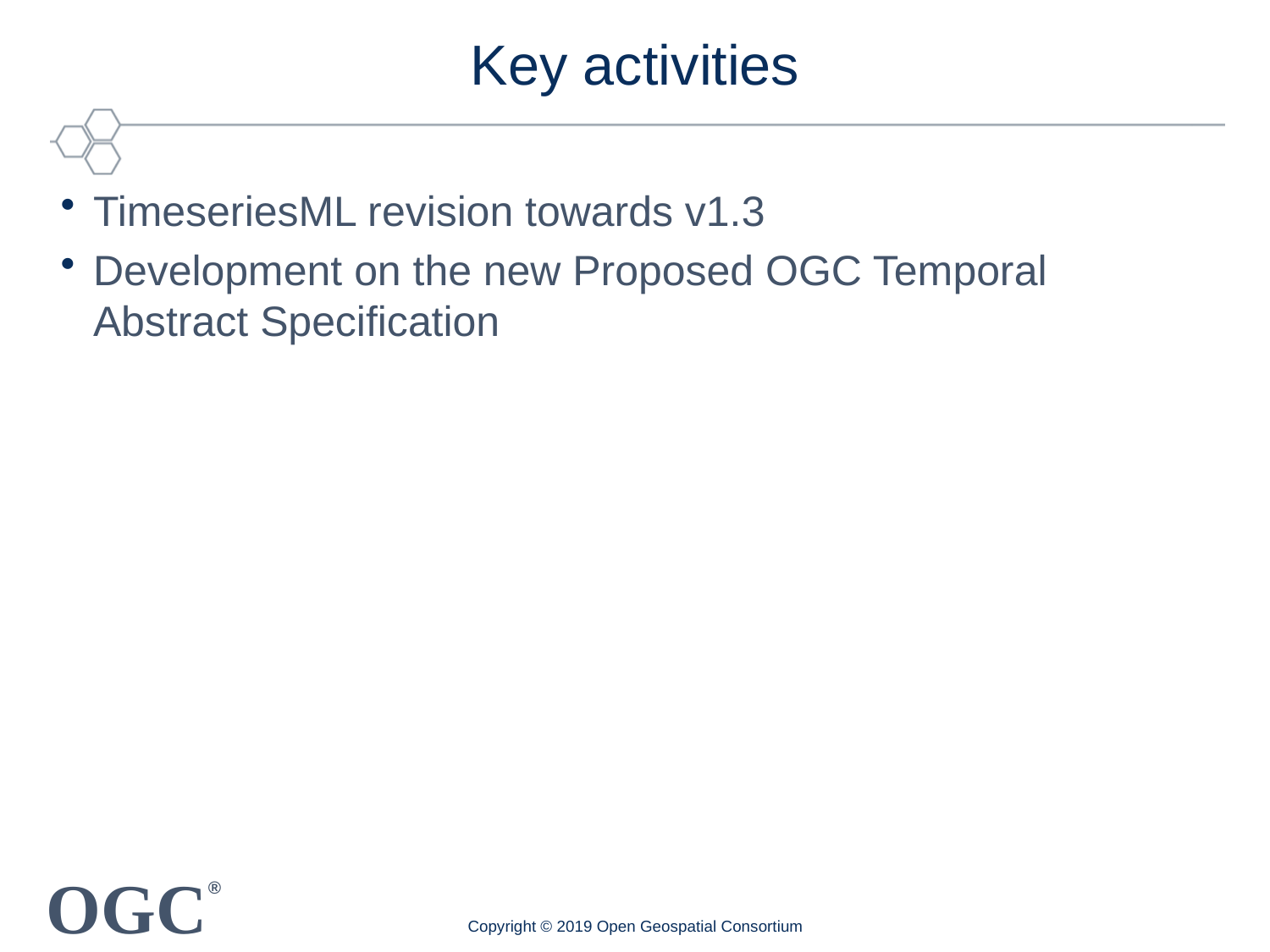

# Key activities
TimeseriesML revision towards v1.3
Development on the new Proposed OGC Temporal Abstract Specification

Copyright © 2019 Open Geospatial Consortium